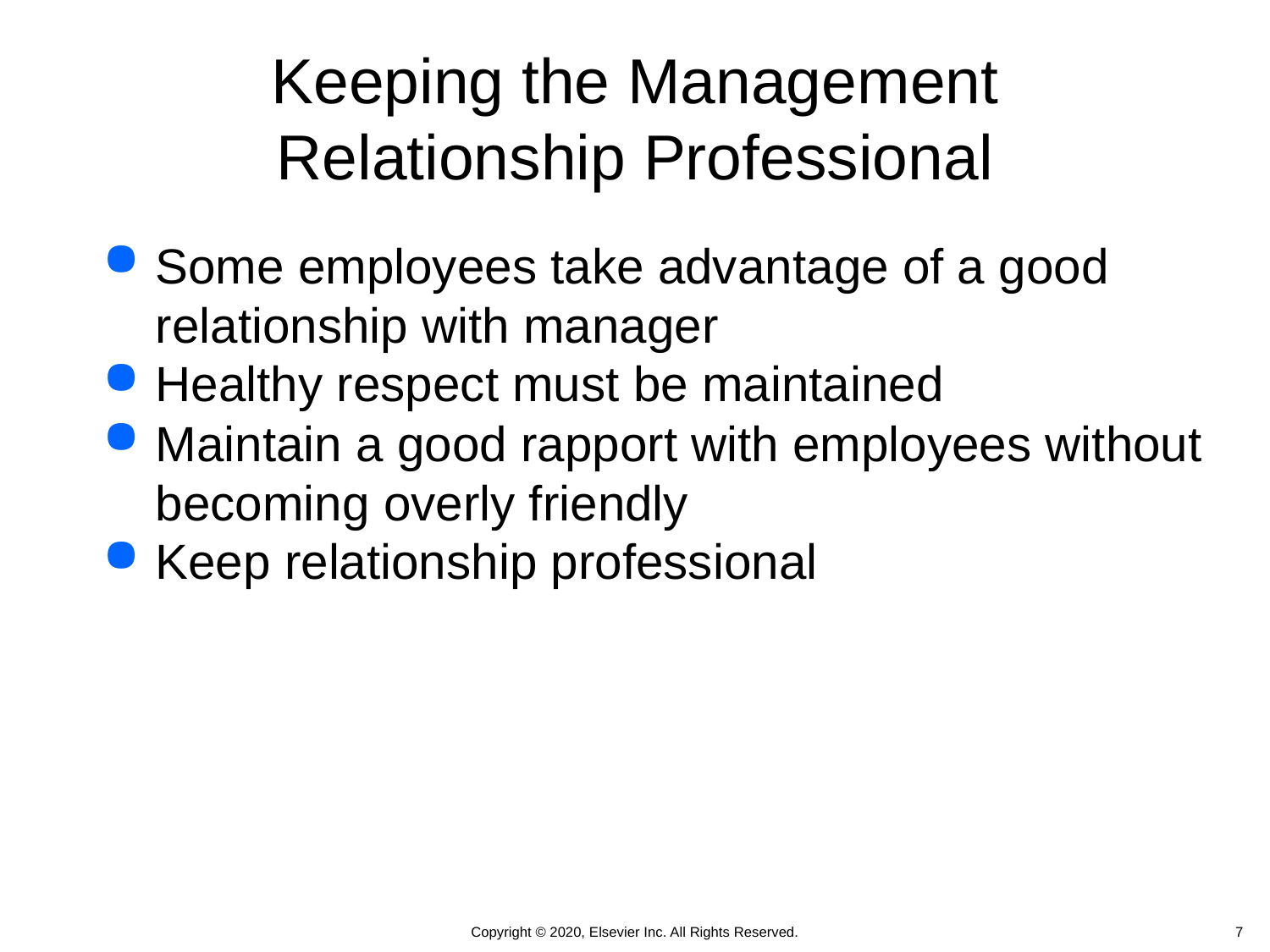

# Keeping the Management Relationship Professional
Some employees take advantage of a good relationship with manager
Healthy respect must be maintained
Maintain a good rapport with employees without becoming overly friendly
Keep relationship professional
 7